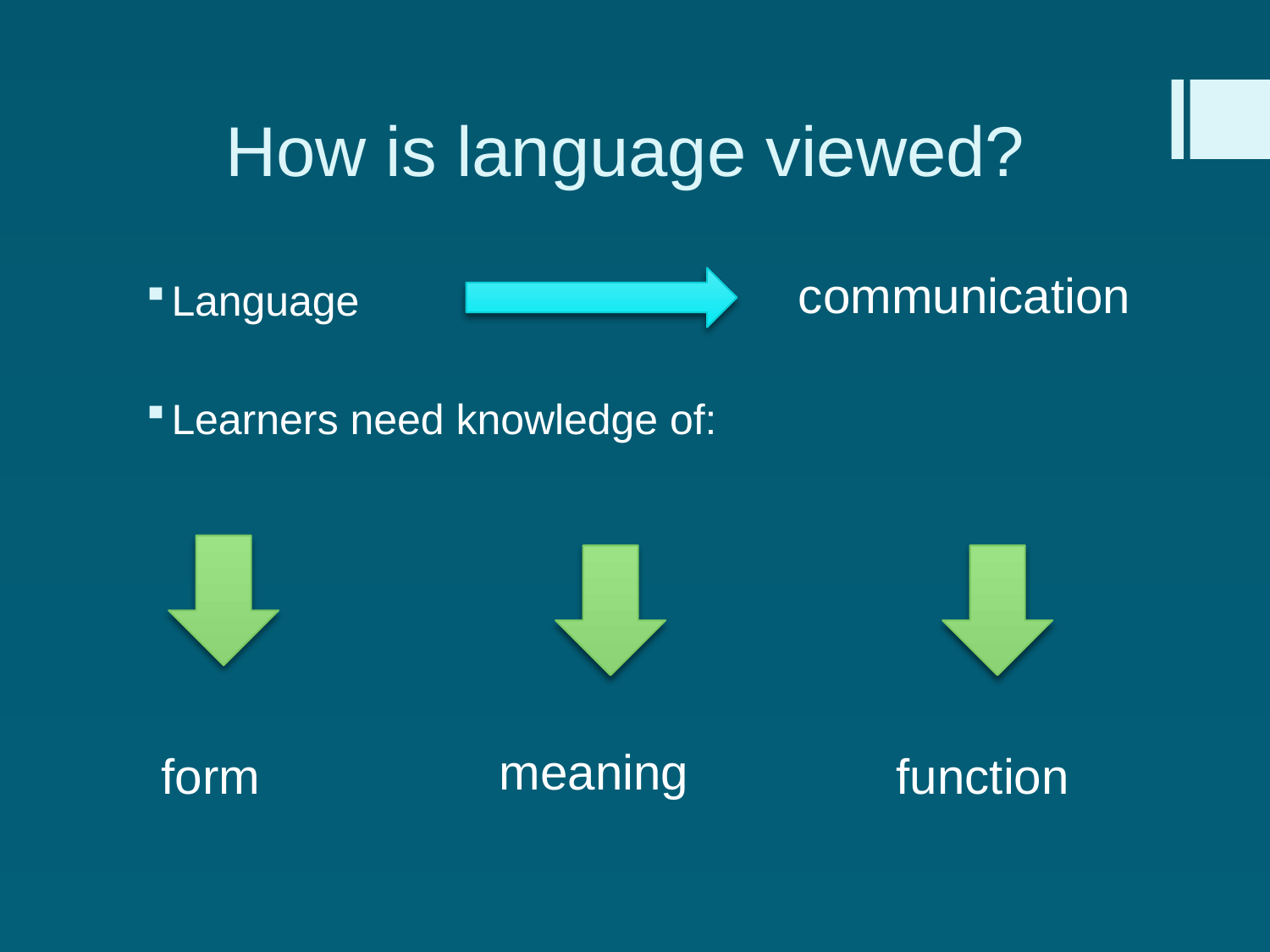

# How is language viewed?

Language

Learners need knowledge of:
communication

meaning
form
function